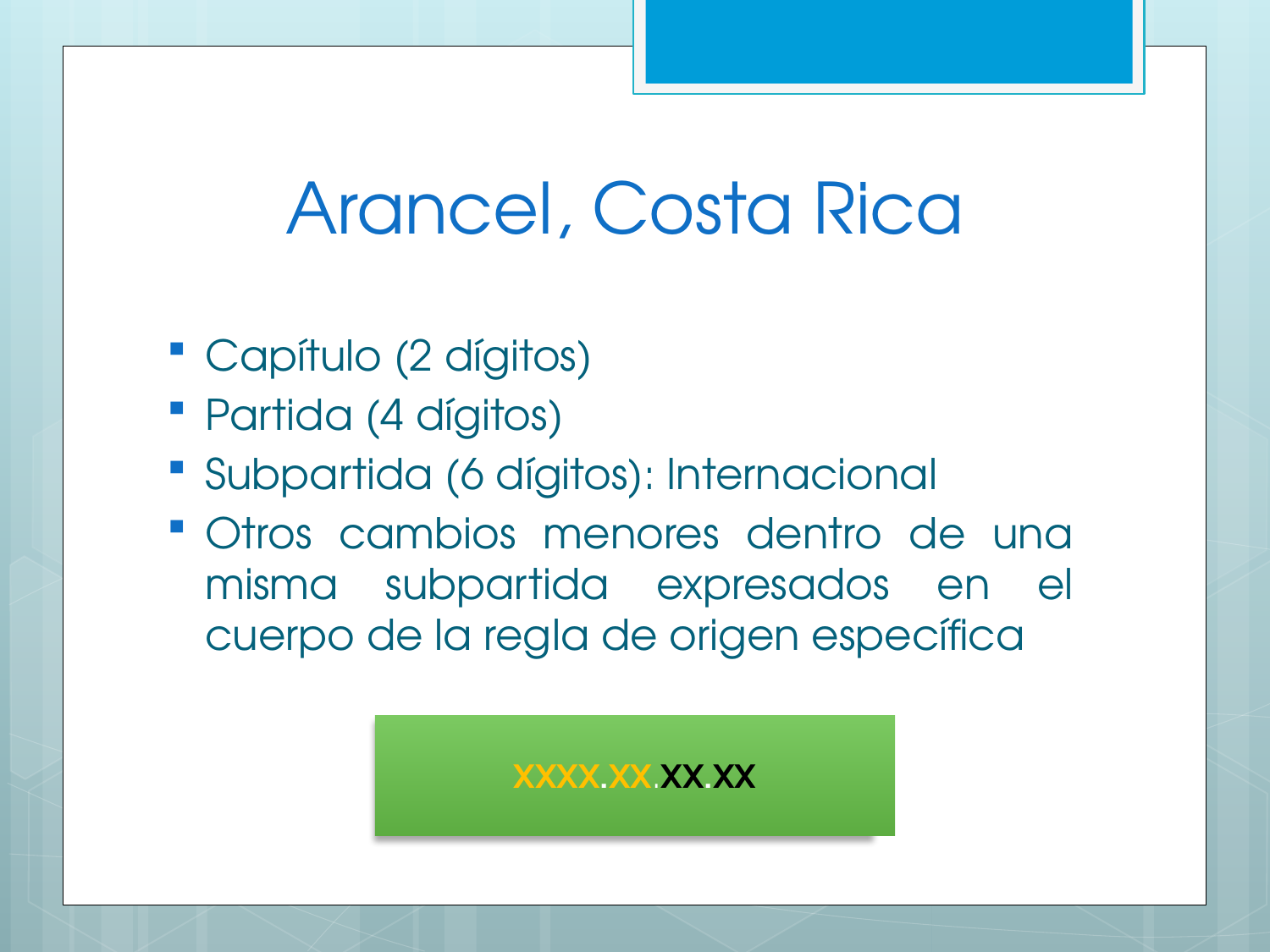

# Arancel, Costa Rica
Capítulo (2 dígitos)
Partida (4 dígitos)
Subpartida (6 dígitos): Internacional
Otros cambios menores dentro de una misma subpartida expresados en el cuerpo de la regla de origen específica
XXXX.XX.XX.XX